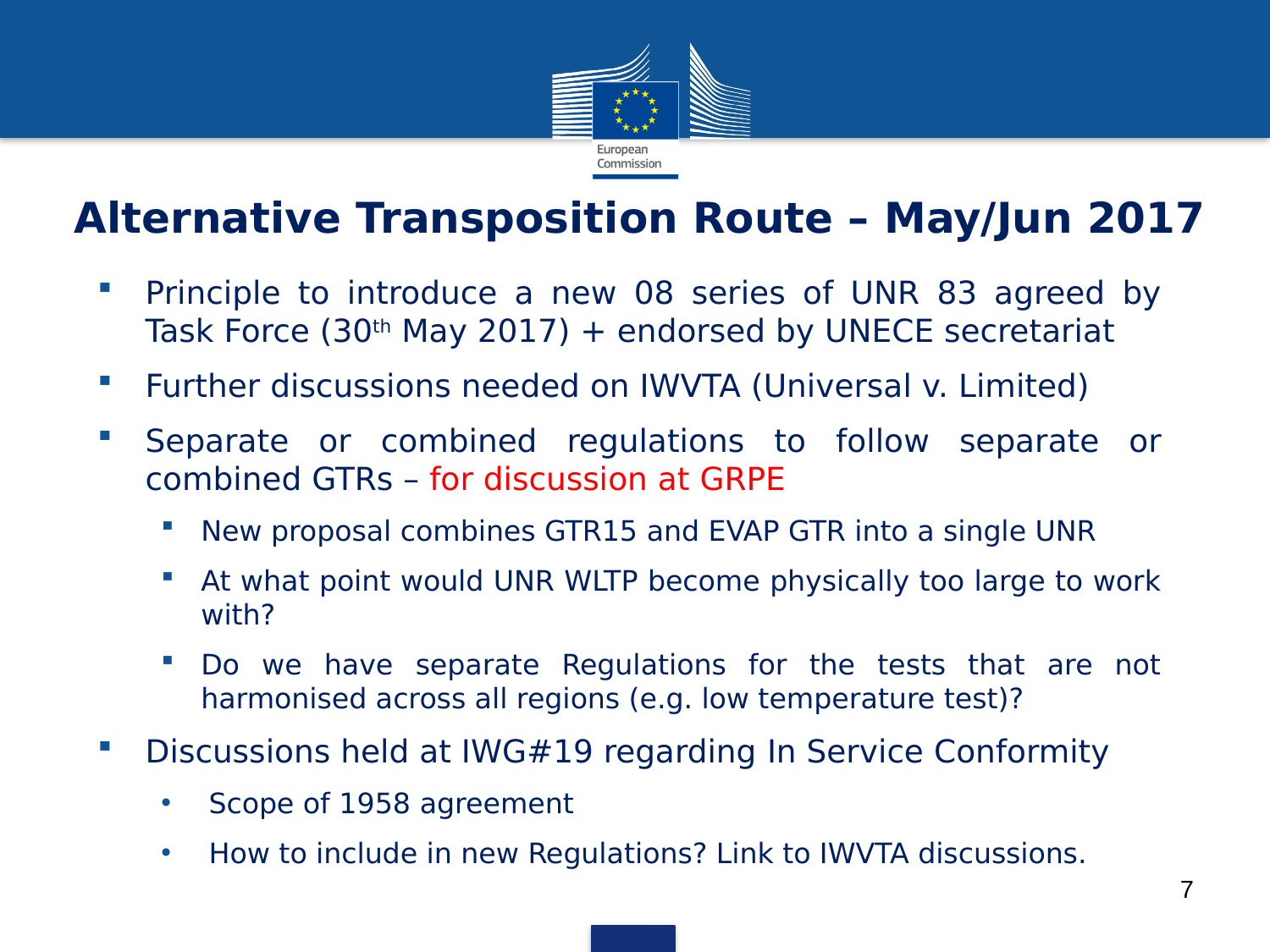

# Alternative Transposition Route – May/Jun 2017
Principle to introduce a new 08 series of UNR 83 agreed by Task Force (30th May 2017) + endorsed by UNECE secretariat
Further discussions needed on IWVTA (Universal v. Limited)
Separate or combined regulations to follow separate or combined GTRs – for discussion at GRPE
New proposal combines GTR15 and EVAP GTR into a single UNR
At what point would UNR WLTP become physically too large to work with?
Do we have separate Regulations for the tests that are not harmonised across all regions (e.g. low temperature test)?
Discussions held at IWG#19 regarding In Service Conformity
Scope of 1958 agreement
How to include in new Regulations? Link to IWVTA discussions.
7